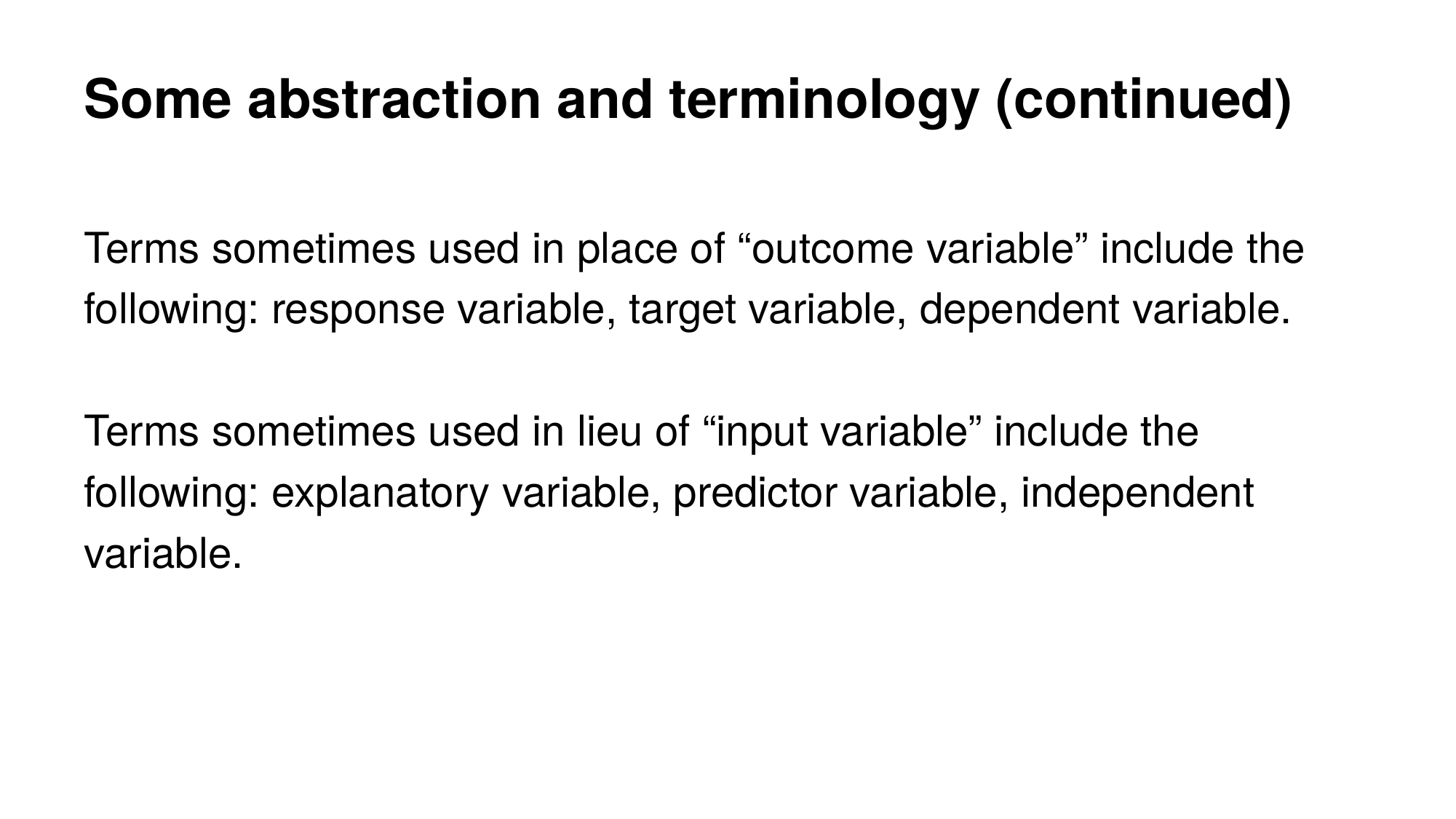

# Some abstraction and terminology (continued)
Terms sometimes used in place of “outcome variable” include the following: response variable, target variable, dependent variable.

Terms sometimes used in lieu of “input variable” include the following: explanatory variable, predictor variable, independent variable.